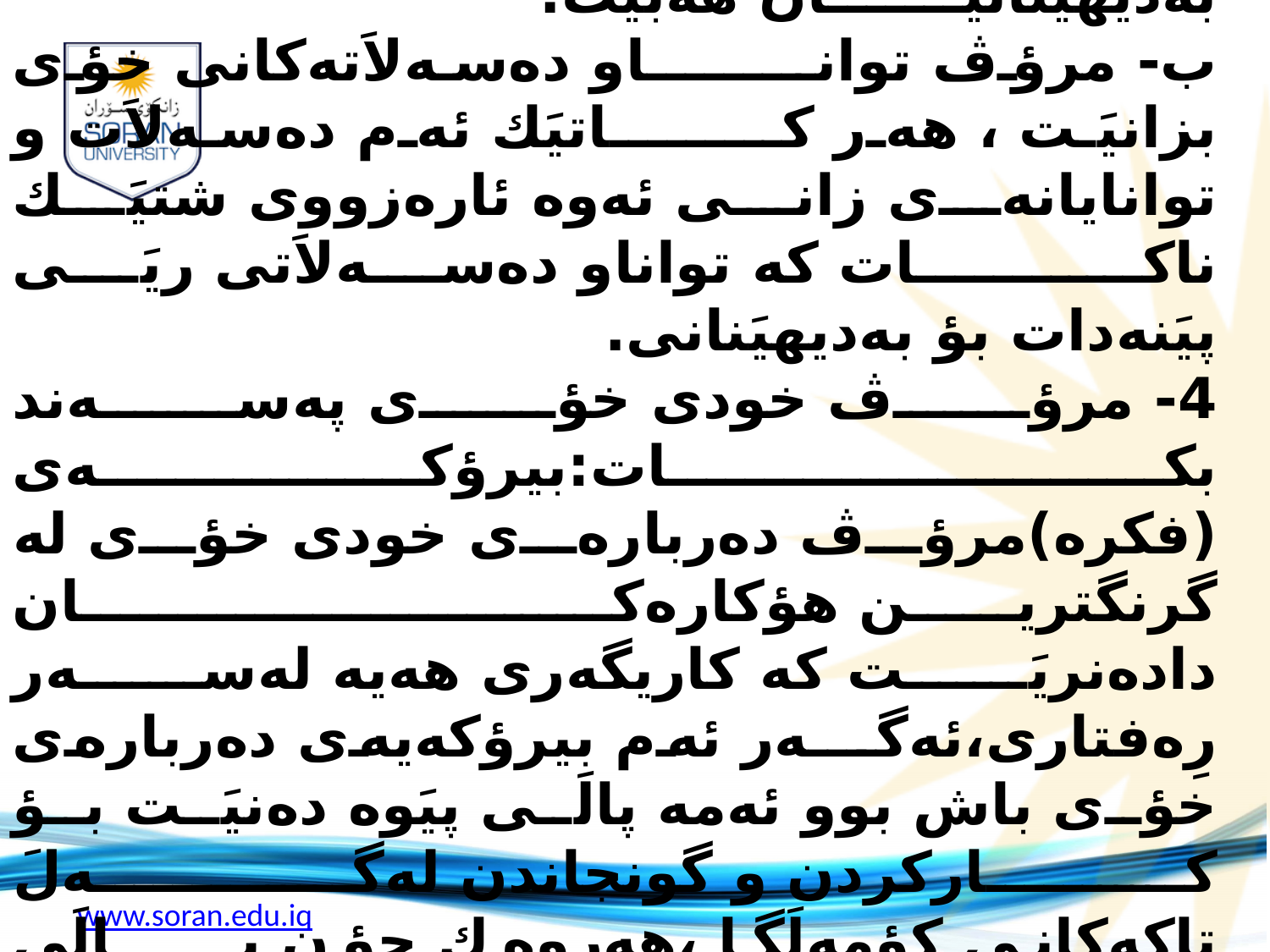

أ-مرؤڤ سنوورو تواناكانى خؤى بزانىَ كه‌ ده‌توانىَ ئاره‌زووه‌كـــــانى پىَ تيَربكات به‌ شيَوه‌يه‌ك واقعى بيَت و ئه‌گه‌رى به‌ديهيَنانيـــــــان هه‌بيَت.
ب- مرؤڤ توانــــــــاو ده‌سه‌لاَته‌كانى خؤى بزانيَت ، هه‌ر كــــــــاتيَك ئه‌م ده‌سه‌لاَت و توانايانه‌ى زانى ئه‌وه‌ ئاره‌زووى شتيَك ناكــــــــات كه‌ تواناو ده‌سه‌لاَتى ريَى پيَنه‌دات بؤ به‌ديهيَنانى.
4- مرؤڤ خودى خؤى په‌سه‌ند بكــــــــــــــــات:بيرؤكـــــــه‌ى (فكره‌)مرؤڤ ده‌رباره‌ى خودى خؤى له‌ گرنگترين هؤكاره‌كــــــــــــــــــــــان داده‌نريَت كه‌ كاريگه‌رى هه‌يه‌ له‌سه‌ر رِه‌فتارى،ئه‌گـــه‌ر ئه‌م بيرؤكه‌يه‌ى ده‌رباره‌ى خؤى باش بوو ئه‌مه‌ پالَى پيَوه‌ ده‌نيَت بؤ كــــــاركردن و گونجاندن له‌گـــــــــه‌لَ تاكه‌كانى كؤمه‌لَگا ،هه‌روه‌ك چؤن پــــــالَى پيَوه‌ ده‌نيَت بؤ سه‌ركه‌وتن به‌ پيَى تواناكانى به‌بىَ ئه‌وه‌ى هه‌ولَبدات له‌و بوارانه‌ى كه‌ توانــــــاكانى ريَى پيَنه‌دات بؤ سه‌ركه‌وتن.